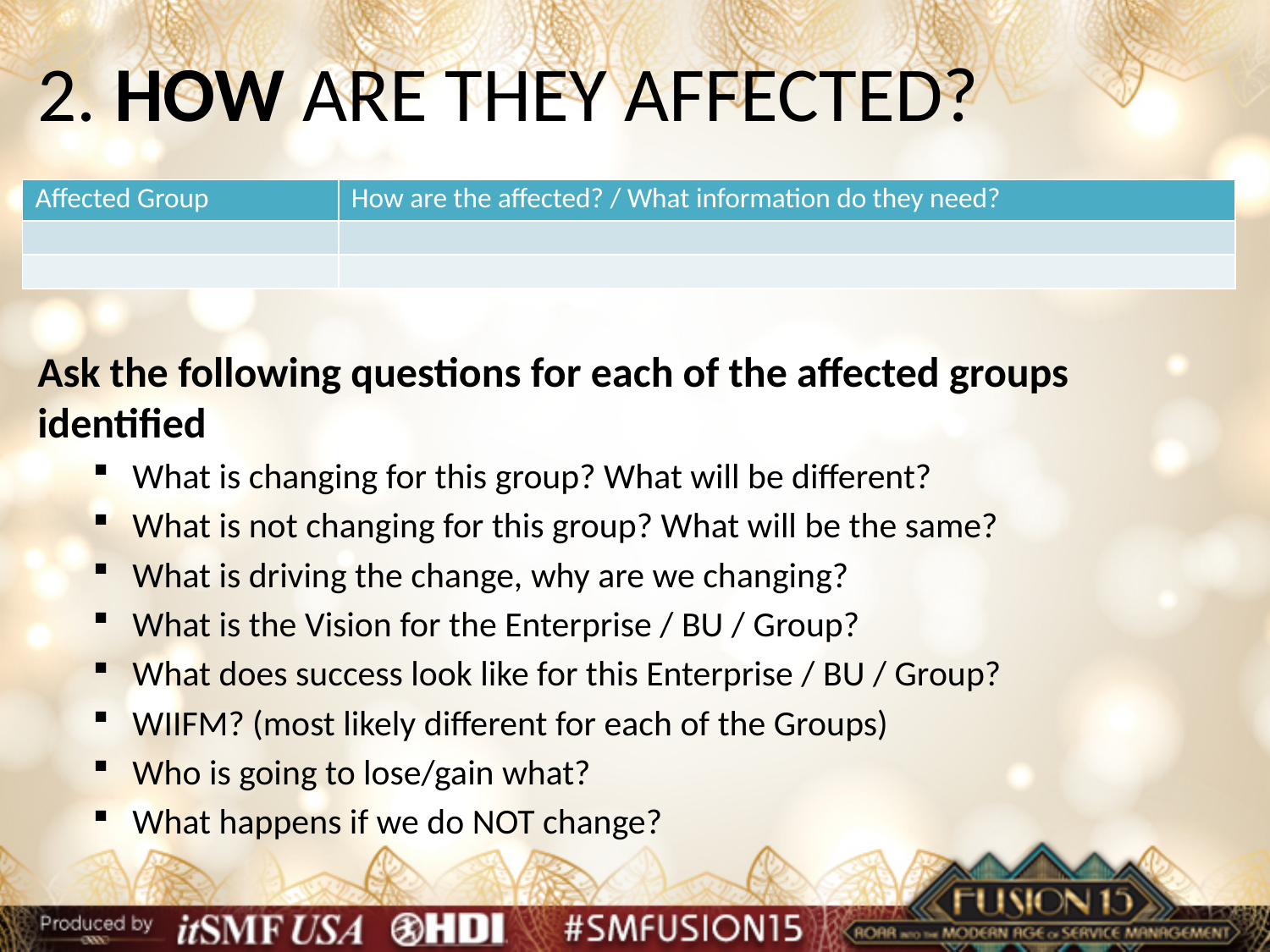

2. HOW ARE THEY AFFECTED?
| Affected Group | How are the affected? / What information do they need? |
| --- | --- |
|  |  |
|  |  |
Ask the following questions for each of the affected groups identified
What is changing for this group? What will be different?
What is not changing for this group? What will be the same?
What is driving the change, why are we changing?
What is the Vision for the Enterprise / BU / Group?
What does success look like for this Enterprise / BU / Group?
WIIFM? (most likely different for each of the Groups)
Who is going to lose/gain what?
What happens if we do NOT change?